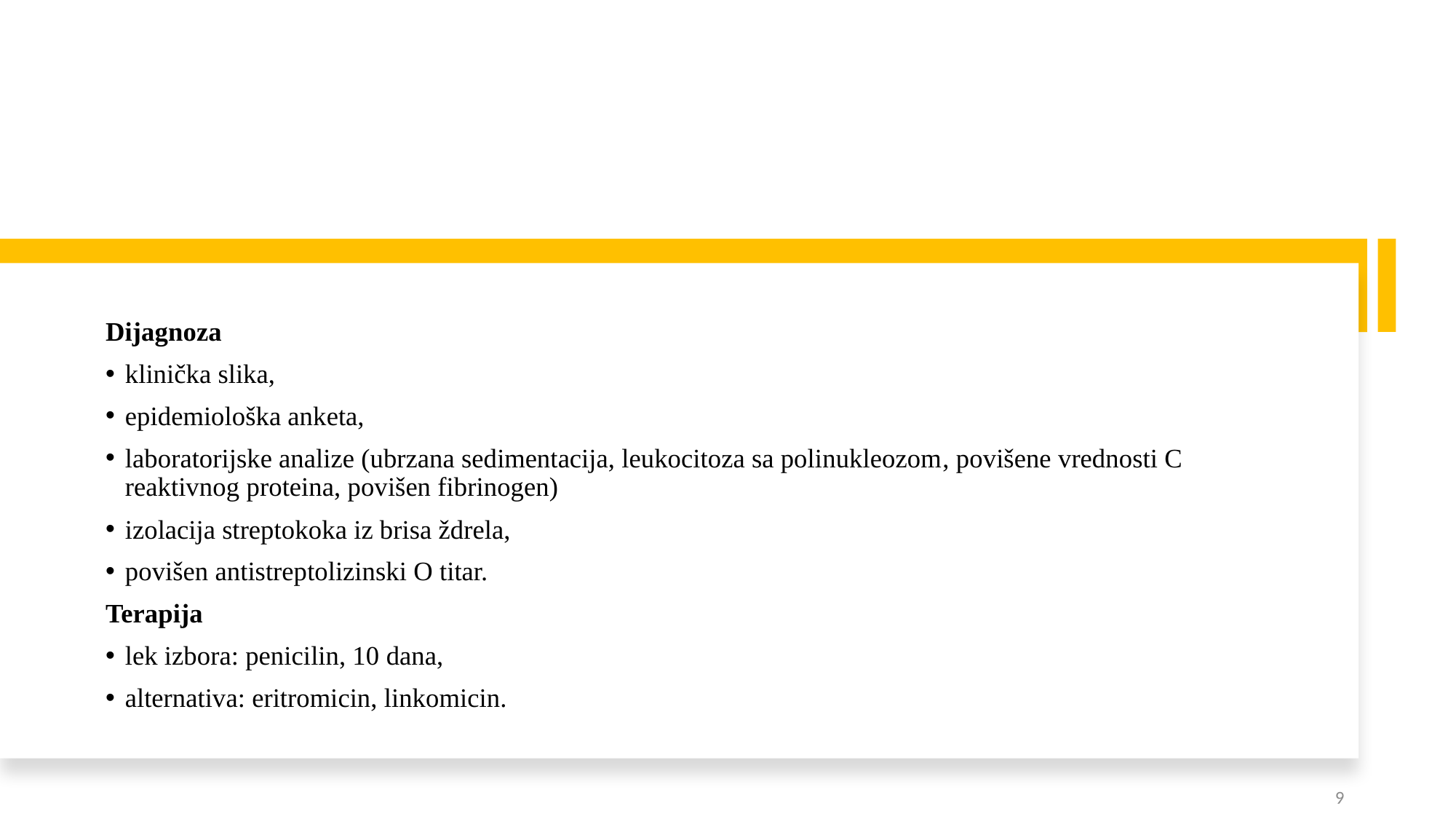

Dijagnoza
klinička slika,
epidemiološka anketa,
laboratorijske analize (ubrzana sedimentacija, leukocitoza sa polinukleozom, povišene vrednosti C reaktivnog proteina, povišen fibrinogen)
izolacija streptokoka iz brisa ždrela,
povišen antistreptolizinski O titar.
Terapija
lek izbora: penicilin, 10 dana,
alternativa: eritromicin, linkomicin.
9